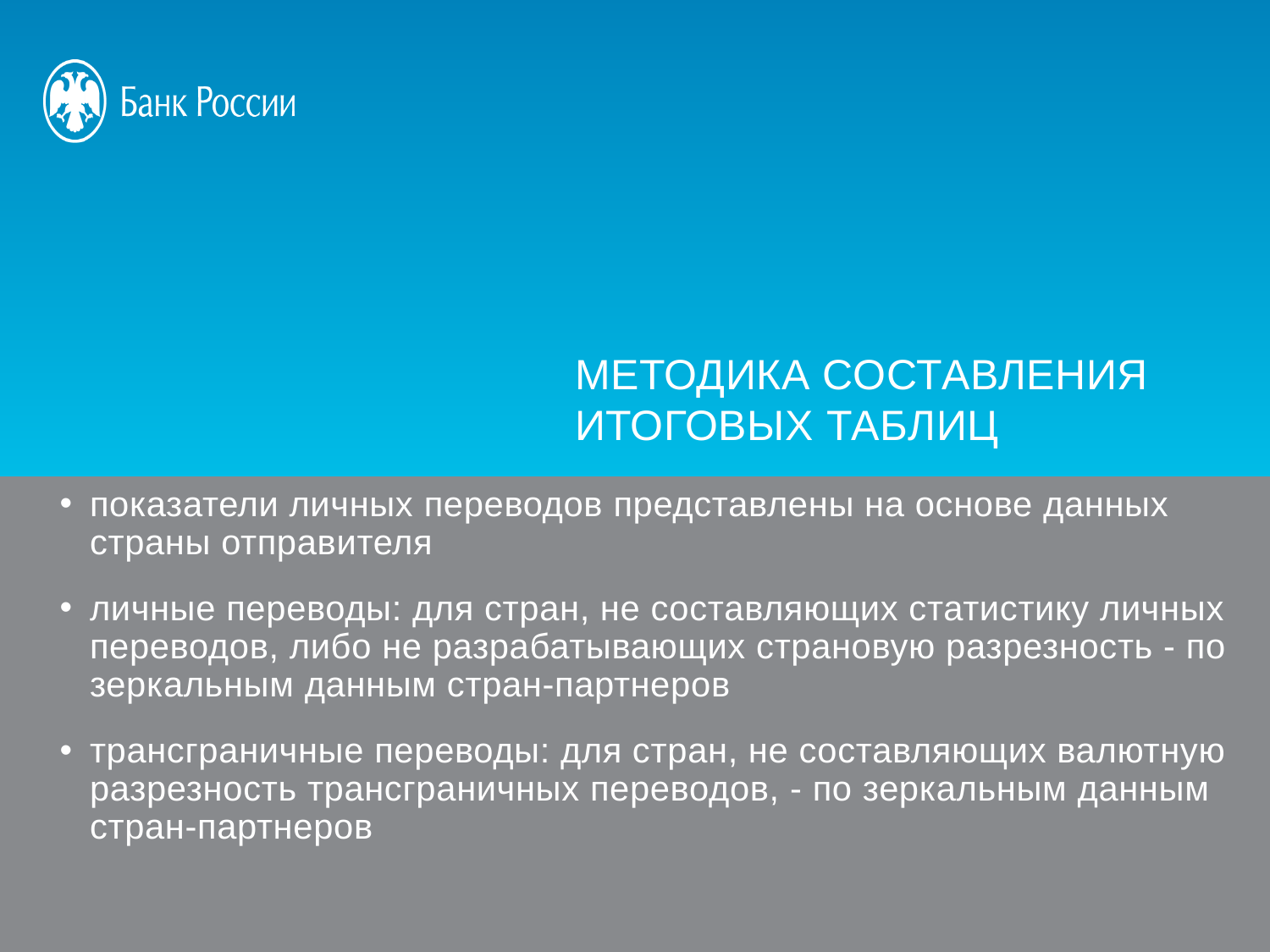

Методика составления итоговых таблиц
показатели личных переводов представлены на основе данных страны отправителя
личные переводы: для стран, не составляющих статистику личных переводов, либо не разрабатывающих страновую разрезность - по зеркальным данным стран-партнеров
трансграничные переводы: для стран, не составляющих валютную разрезность трансграничных переводов, - по зеркальным данным стран-партнеров